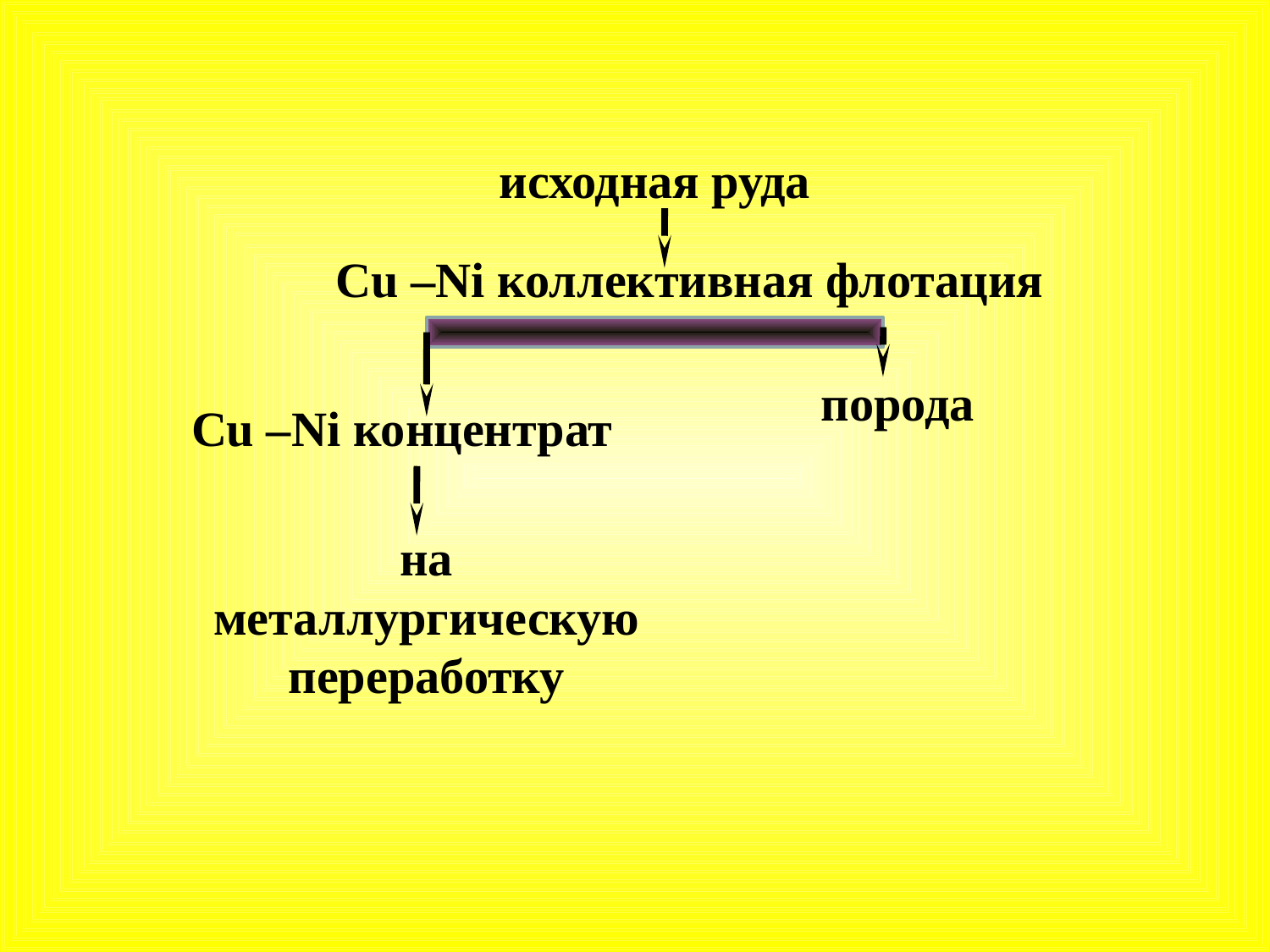

исходная руда
Cu –Ni коллективная флотация

порода
Cu –Ni концентрат
на металлургическую переработку